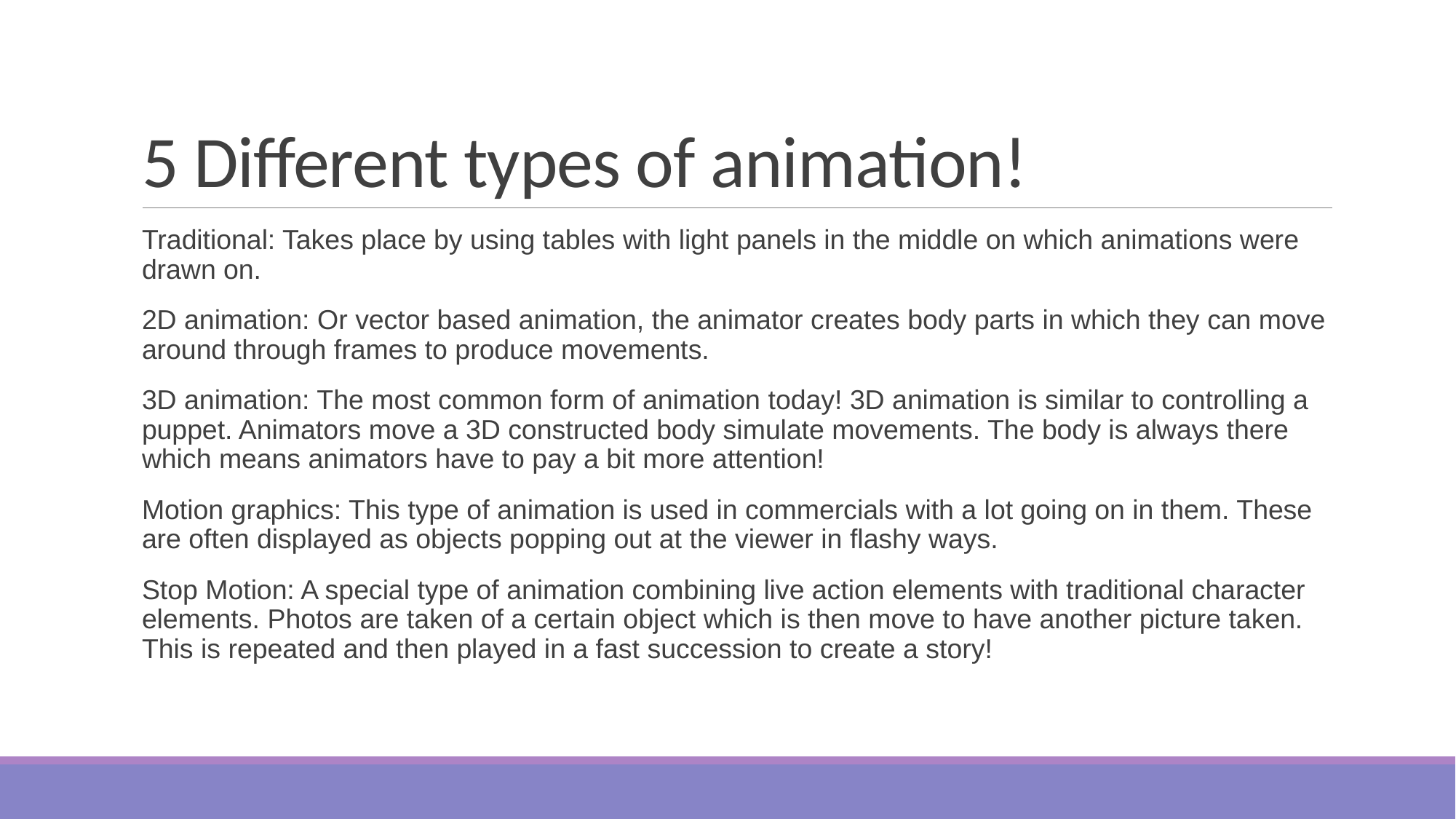

# 5 Different types of animation!
Traditional: Takes place by using tables with light panels in the middle on which animations were drawn on.
2D animation: Or vector based animation, the animator creates body parts in which they can move around through frames to produce movements.
3D animation: The most common form of animation today! 3D animation is similar to controlling a puppet. Animators move a 3D constructed body simulate movements. The body is always there which means animators have to pay a bit more attention!
Motion graphics: This type of animation is used in commercials with a lot going on in them. These are often displayed as objects popping out at the viewer in flashy ways.
Stop Motion: A special type of animation combining live action elements with traditional character elements. Photos are taken of a certain object which is then move to have another picture taken. This is repeated and then played in a fast succession to create a story!